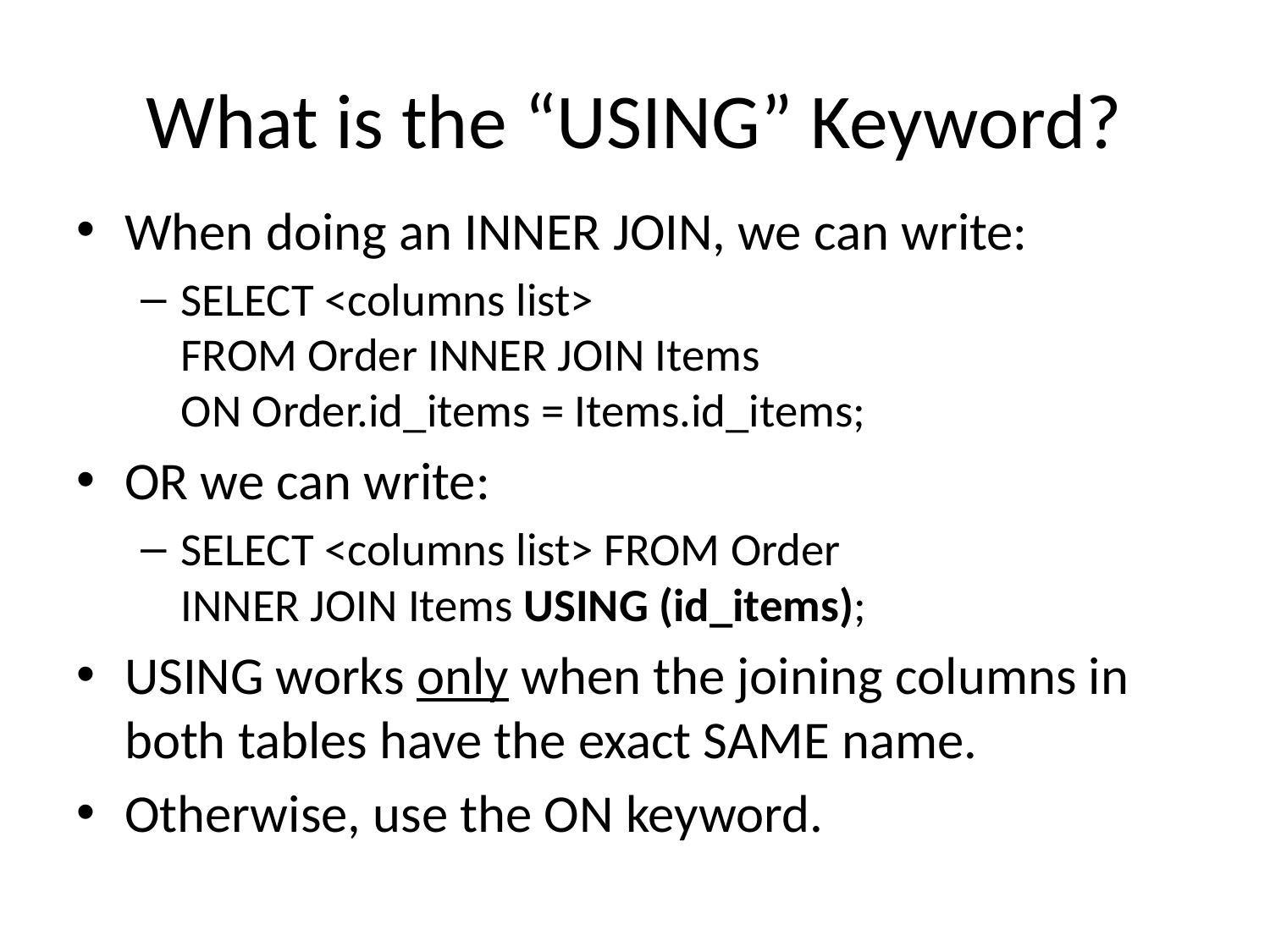

# What is the “USING” Keyword?
When doing an INNER JOIN, we can write:
SELECT <columns list>
FROM Order INNER JOIN Items
ON Order.id_items = Items.id_items;
OR we can write:
SELECT <columns list> FROM Order
INNER JOIN Items USING (id_items);
USING works only when the joining columns in both tables have the exact SAME name.
Otherwise, use the ON keyword.